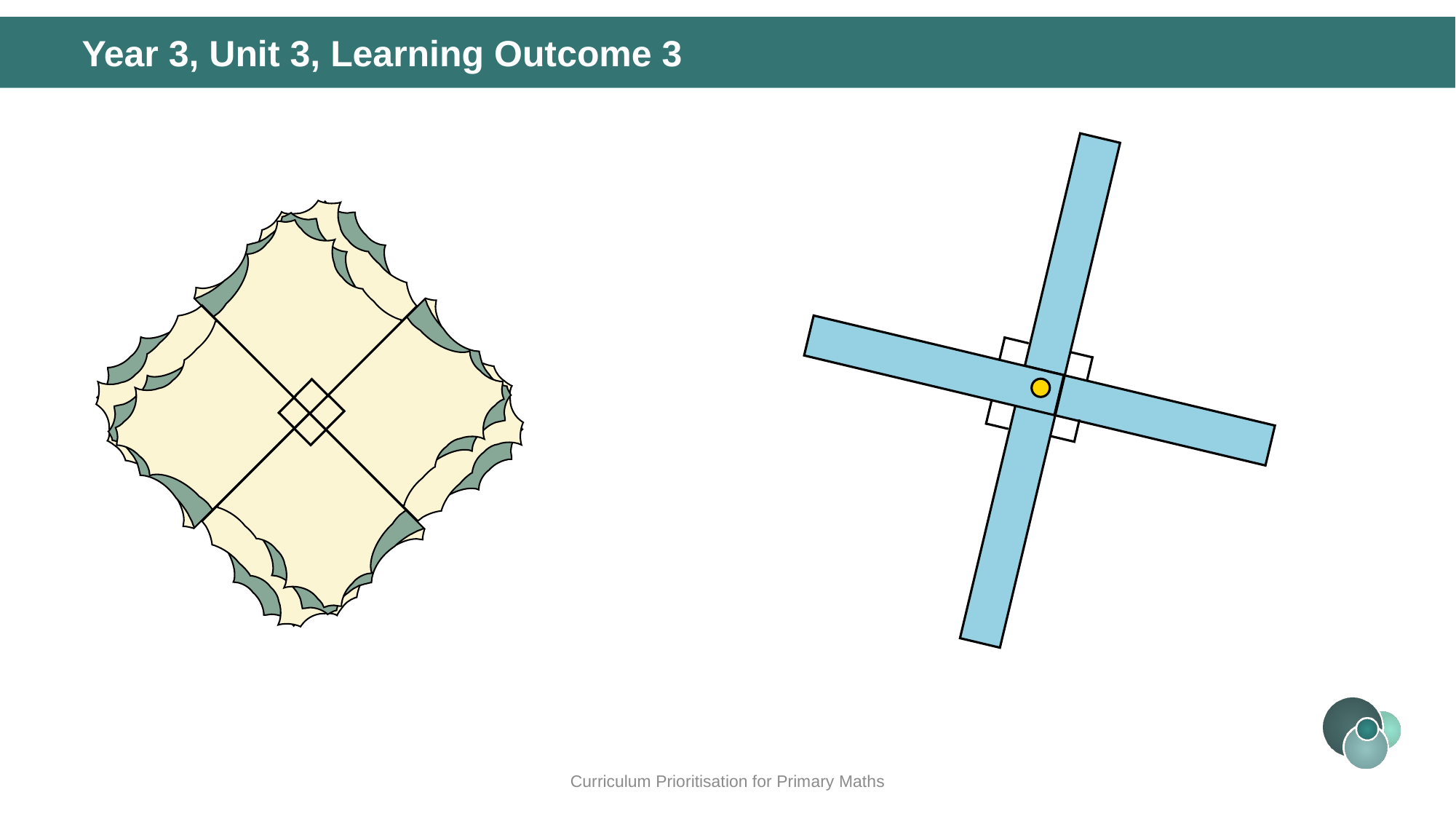

Year 3, Unit 3, Learning Outcome 3

Curriculum Prioritisation for Primary Maths